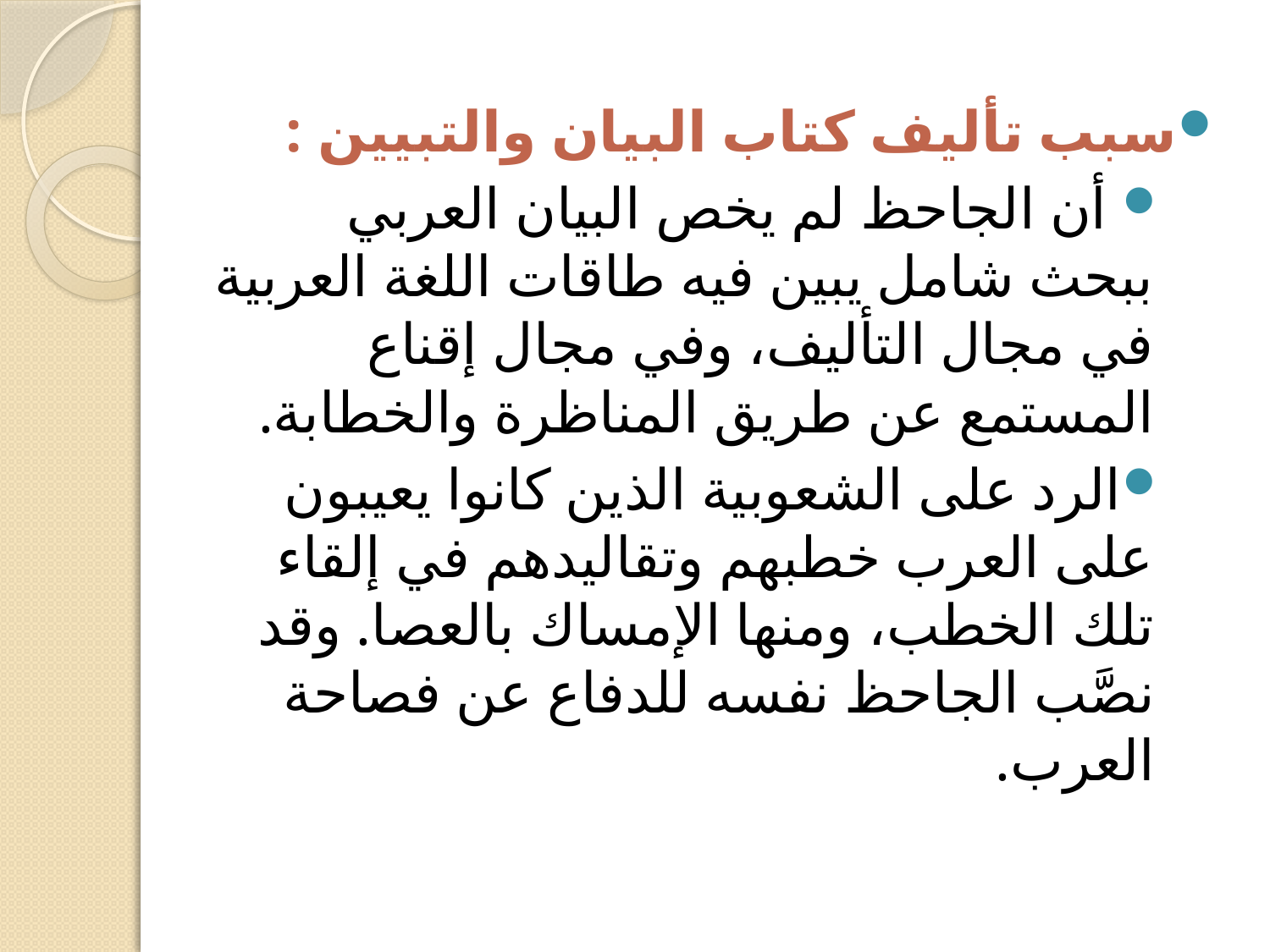

سبب تأليف كتاب البيان والتبيين :
 أن الجاحظ لم يخص البيان العربي ببحث شامل يبين فيه طاقات اللغة العربية في مجال التأليف، وفي مجال إقناع المستمع عن طريق المناظرة والخطابة.
الرد على الشعوبية الذين كانوا يعيبون على العرب خطبهم وتقاليدهم في إلقاء تلك الخطب، ومنها الإمساك بالعصا. وقد نصَّب الجاحظ نفسه للدفاع عن فصاحة العرب.